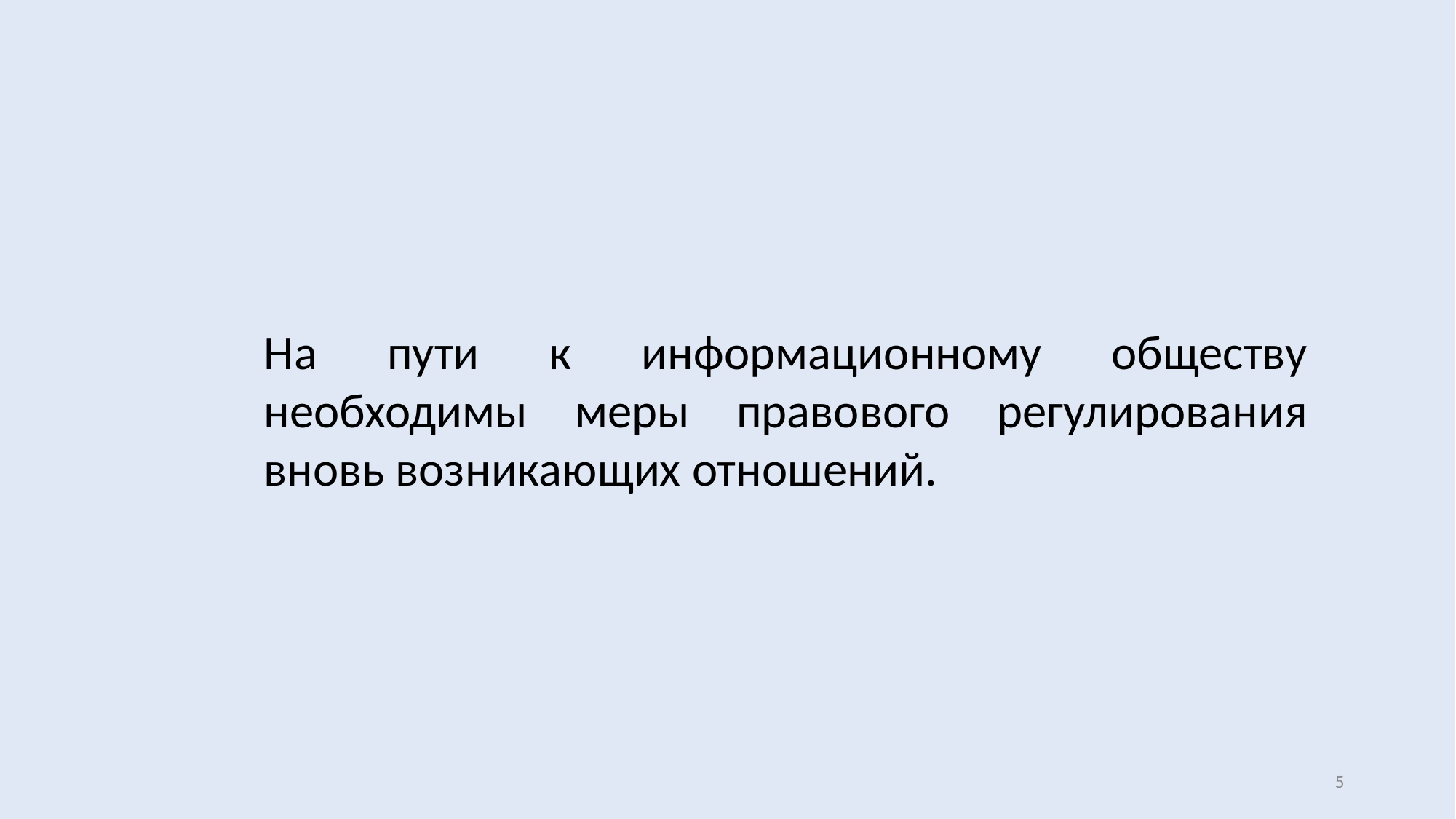

На пути к информационному обществу необходимы меры правового регулирования вновь возникающих отношений.
5